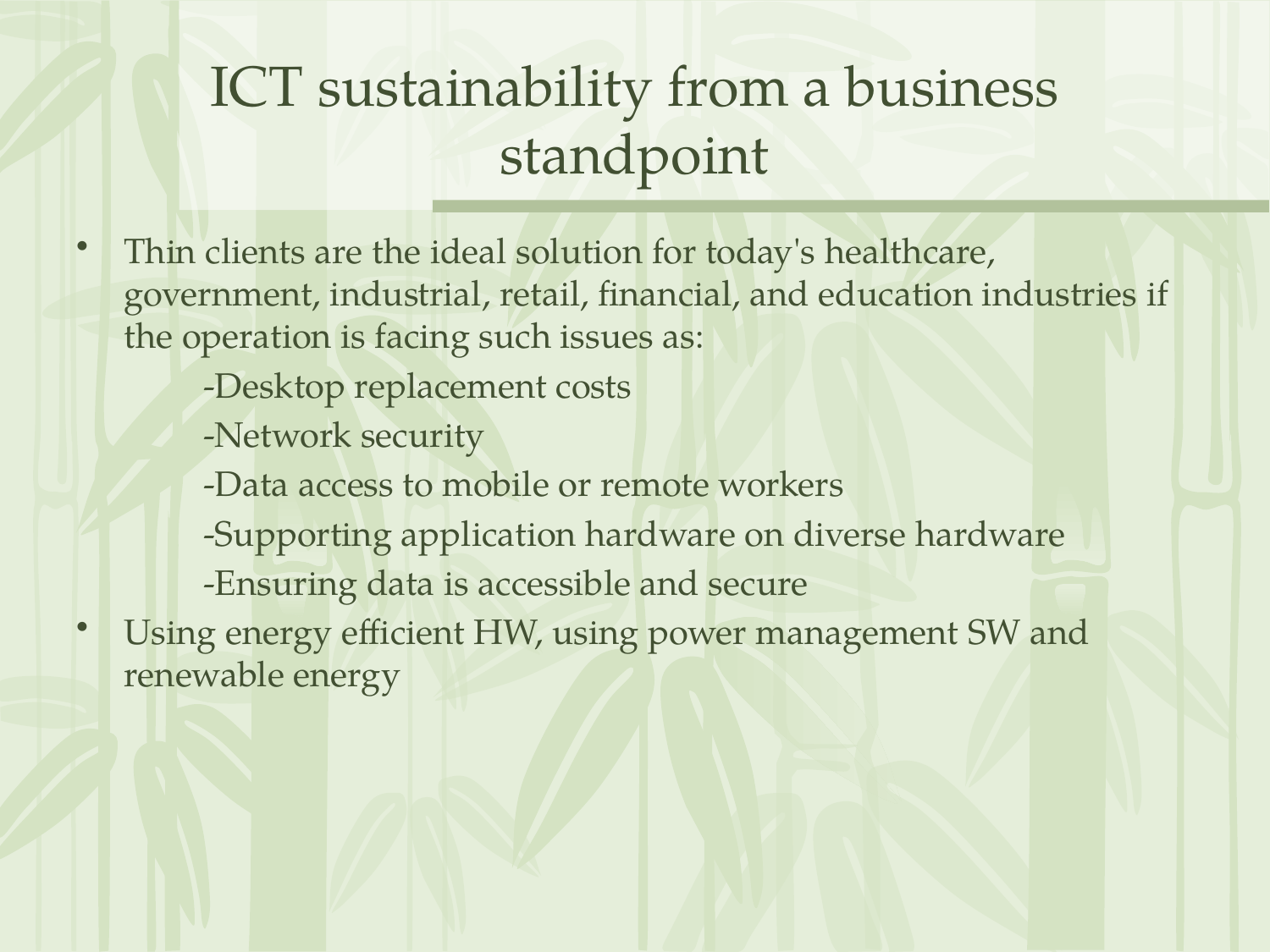

# ICT sustainability from a business standpoint
Thin clients are the ideal solution for today's healthcare, government, industrial, retail, financial, and education industries if the operation is facing such issues as:
   	-Desktop replacement costs
 	-Network security
 	-Data access to mobile or remote workers
 	-Supporting application hardware on diverse hardware
 	-Ensuring data is accessible and secure
Using energy efficient HW, using power management SW and renewable energy